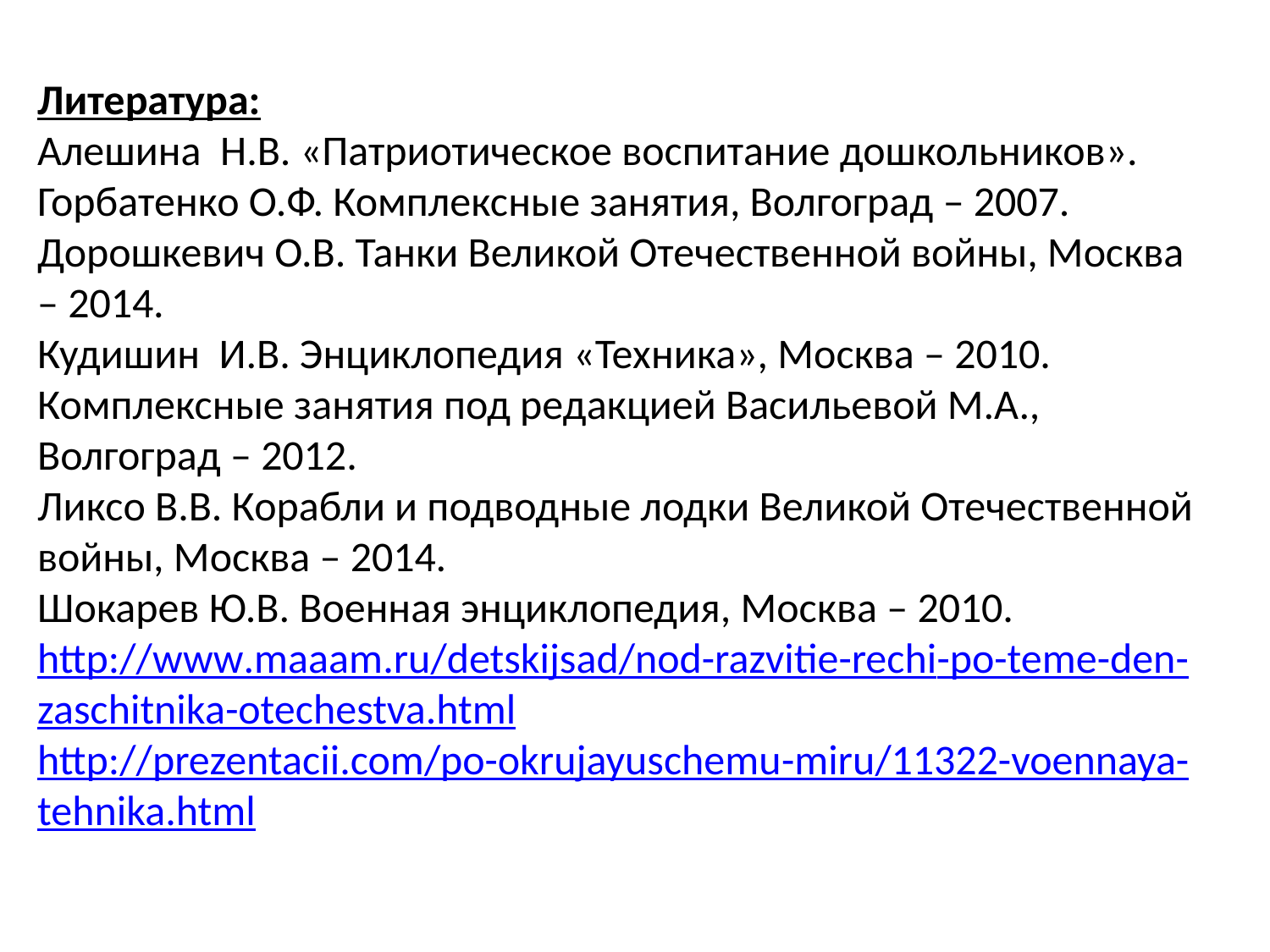

Литература:
Алешина  Н.В. «Патриотическое воспитание дошкольников».
Горбатенко О.Ф. Комплексные занятия, Волгоград – 2007.
Дорошкевич О.В. Танки Великой Отечественной войны, Москва – 2014.
Кудишин  И.В. Энциклопедия «Техника», Москва – 2010.
Комплексные занятия под редакцией Васильевой М.А., Волгоград – 2012.
Ликсо В.В. Корабли и подводные лодки Великой Отечественной войны, Москва – 2014.
Шокарев Ю.В. Военная энциклопедия, Москва – 2010.
http://www.maaam.ru/detskijsad/nod-razvitie-rechi-po-teme-den-zaschitnika-otechestva.html
http://prezentacii.com/po-okrujayuschemu-miru/11322-voennaya-tehnika.html